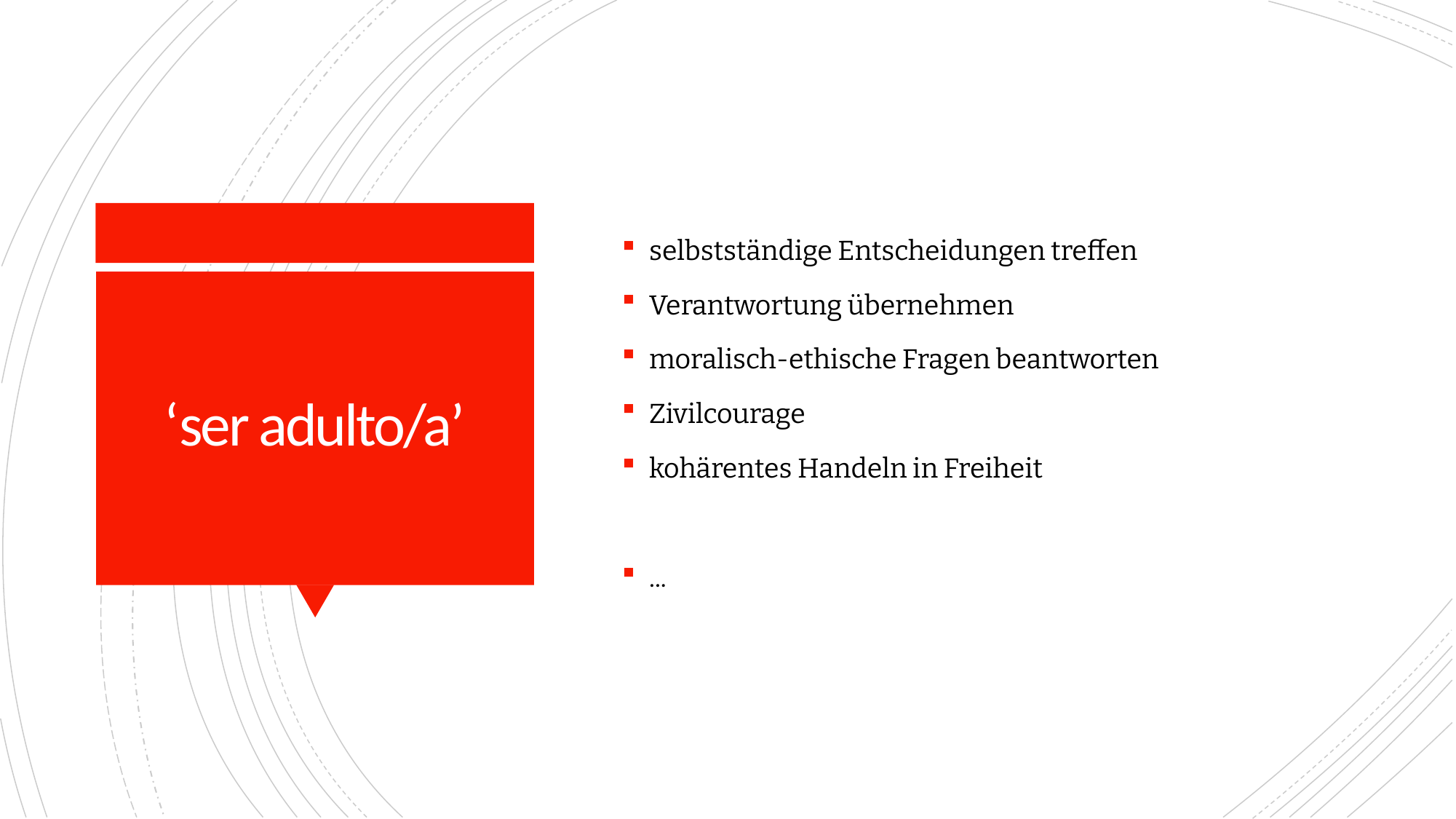

selbstständige Entscheidungen treffen
Verantwortung übernehmen
moralisch-ethische Fragen beantworten
Zivilcourage
kohärentes Handeln in Freiheit

...
# ‘ser adulto/a’